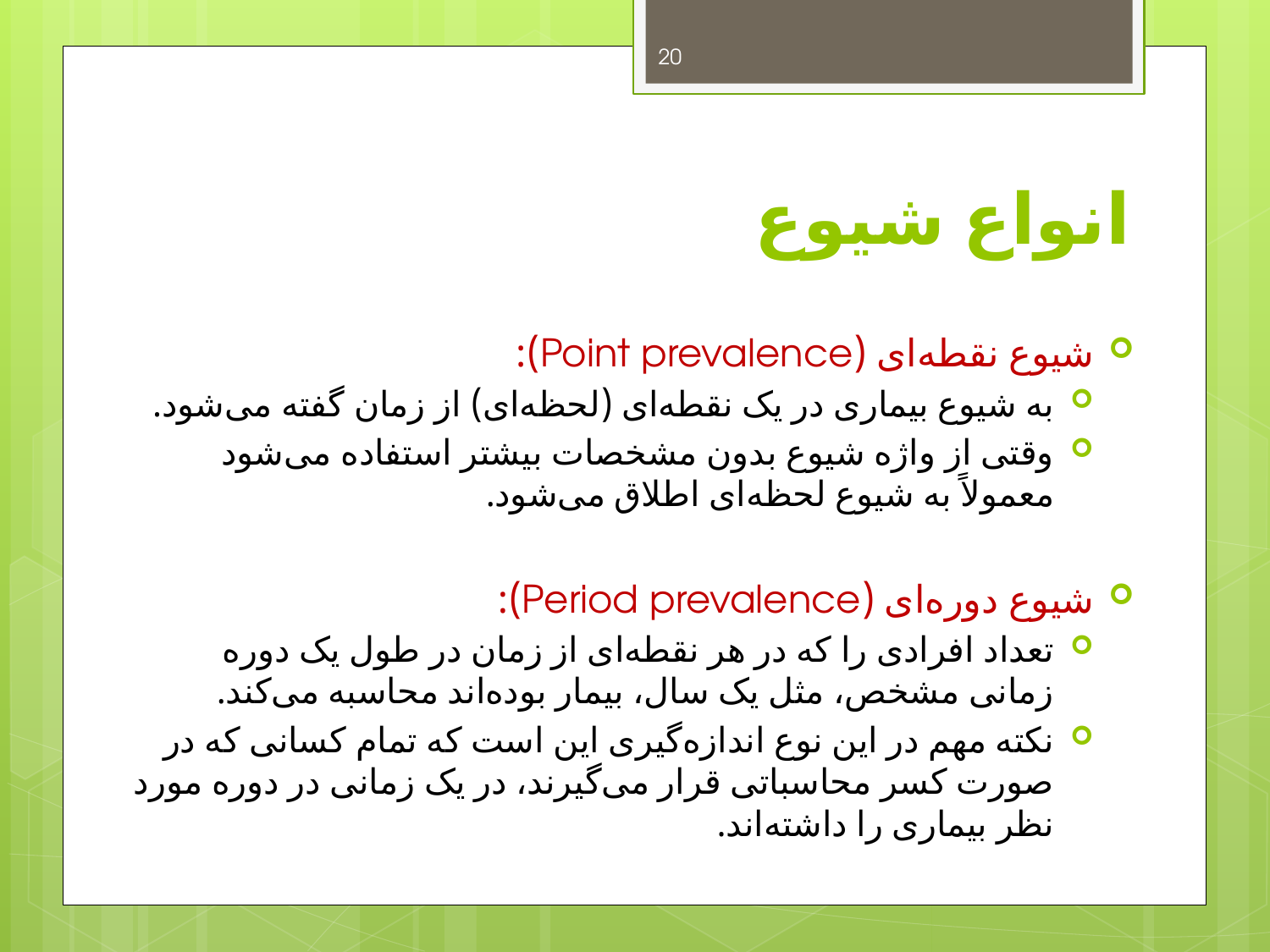

20
# انواع شیوع
شیوع نقطه‌ای (Point prevalence):
به شیوع بیماری در یک نقطه‌ای (لحظه‌ای) از زمان گفته می‌شود.
وقتی از واژه شیوع بدون مشخصات بیشتر استفاده می‌شود معمولاً به شیوع لحظه‌ای اطلاق می‌شود.

شیوع دوره‌ای (Period prevalence):
تعداد افرادی را که در هر نقطه‌ای از زمان در طول یک دوره زمانی مشخص، مثل یک سال، بیمار بوده‌اند محاسبه می‌کند.
نکته مهم در این نوع اندازه‌گیری این است که تمام کسانی که در صورت کسر محاسباتی قرار می‌گیرند، در یک زمانی در دوره مورد نظر بیماری را داشته‌اند.